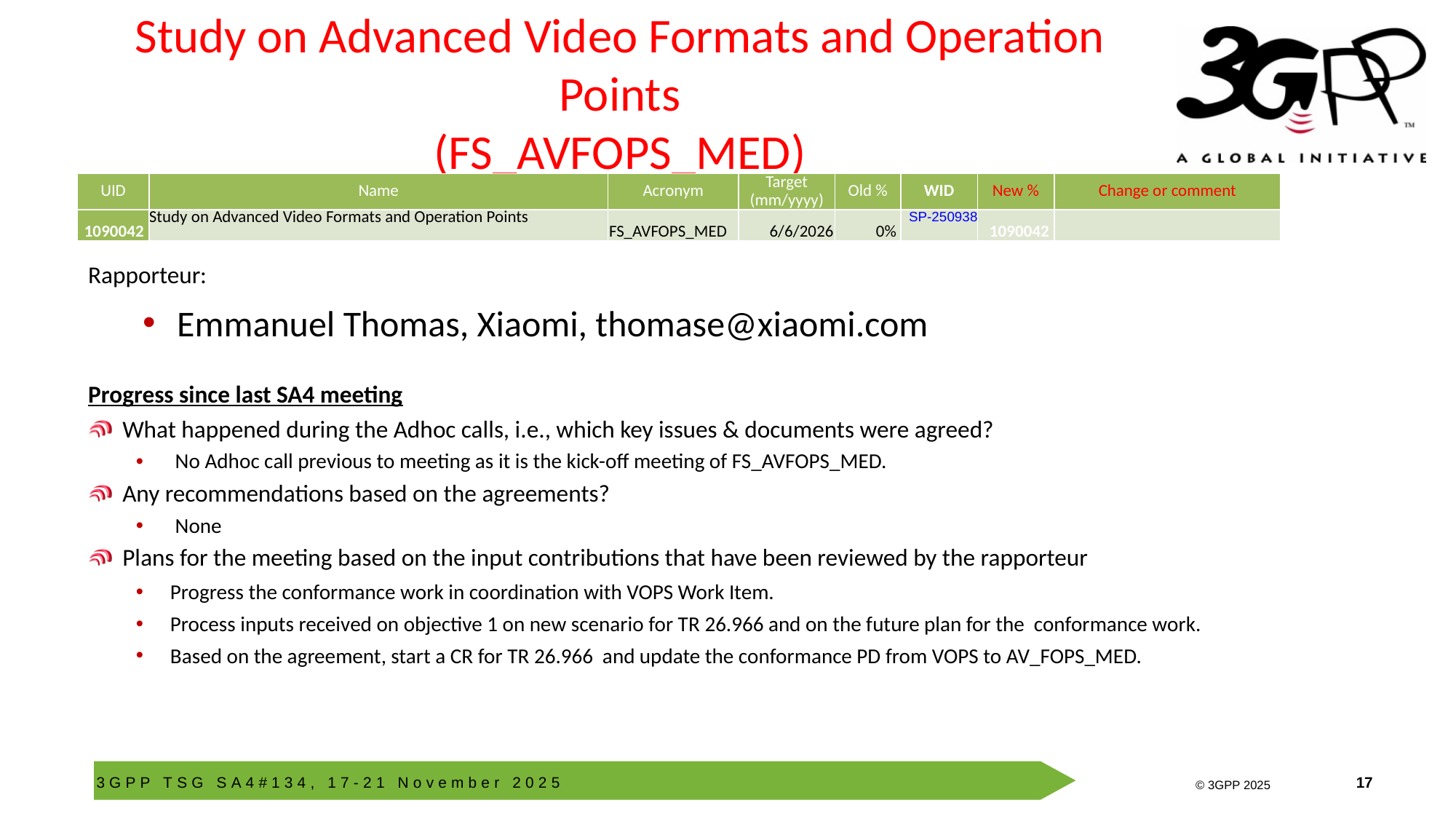

# Study on Advanced Video Formats and Operation Points (FS_AVFOPS_MED)
| UID | Name | Acronym | Target (mm/yyyy) | Old % | WID | New % | Change or comment |
| --- | --- | --- | --- | --- | --- | --- | --- |
| 1090042 | Study on Advanced Video Formats and Operation Points | FS\_AVFOPS\_MED | 6/6/2026 | 0% | SP-250938 | 1090042 |  |
Rapporteur:
Emmanuel Thomas, Xiaomi, thomase@xiaomi.com

Progress since last SA4 meeting
What happened during the Adhoc calls, i.e., which key issues & documents were agreed?
 No Adhoc call previous to meeting as it is the kick-off meeting of FS_AVFOPS_MED.
Any recommendations based on the agreements?
 None
Plans for the meeting based on the input contributions that have been reviewed by the rapporteur
Progress the conformance work in coordination with VOPS Work Item.
Process inputs received on objective 1 on new scenario for TR 26.966 and on the future plan for the  conformance work.
Based on the agreement, start a CR for TR 26.966  and update the conformance PD from VOPS to AV_FOPS_MED.